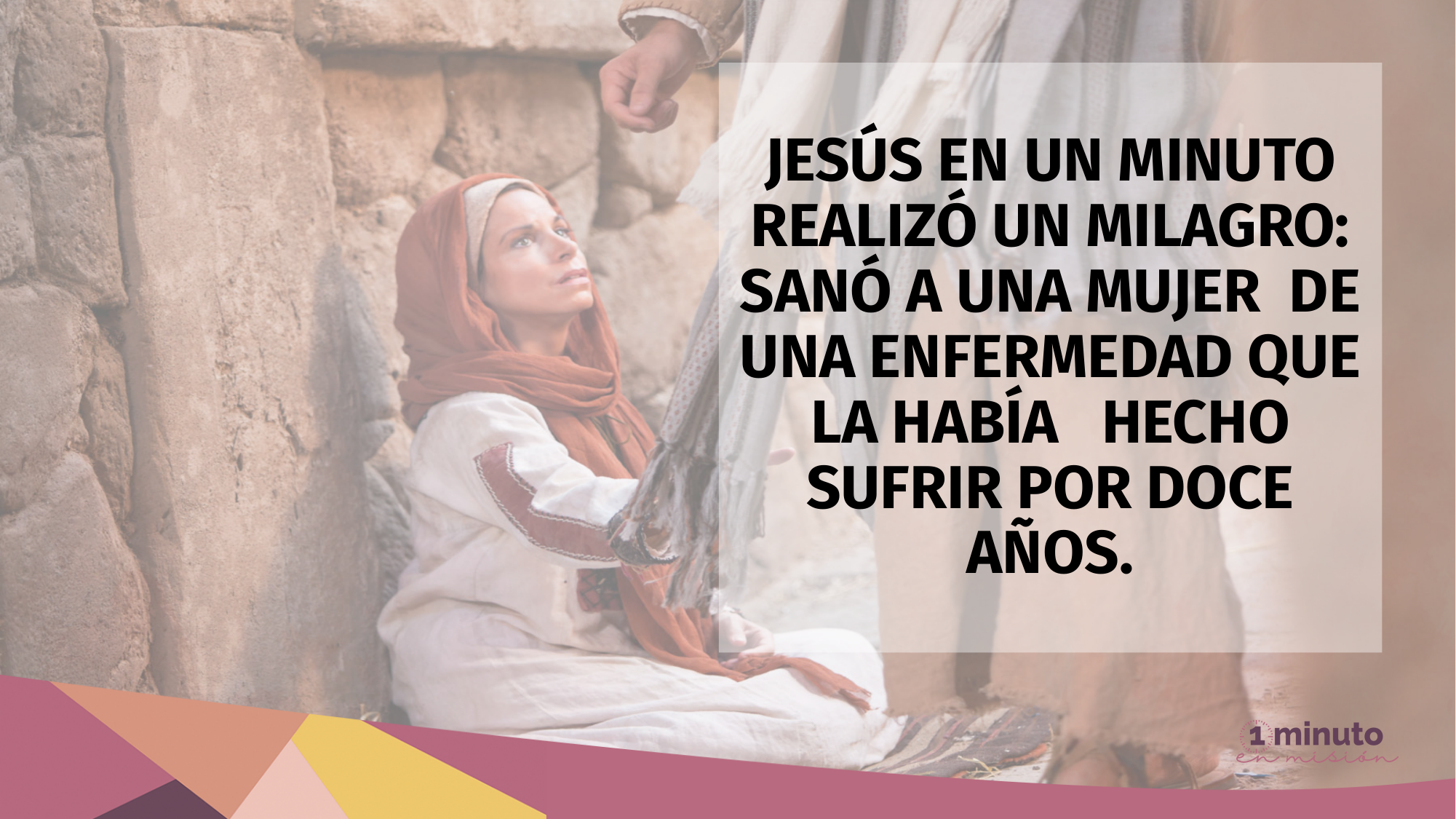

Jesús en un minuto realizó un milagro: sanó a una mujer  de una enfermedad que la había   hecho sufrir por doce años.